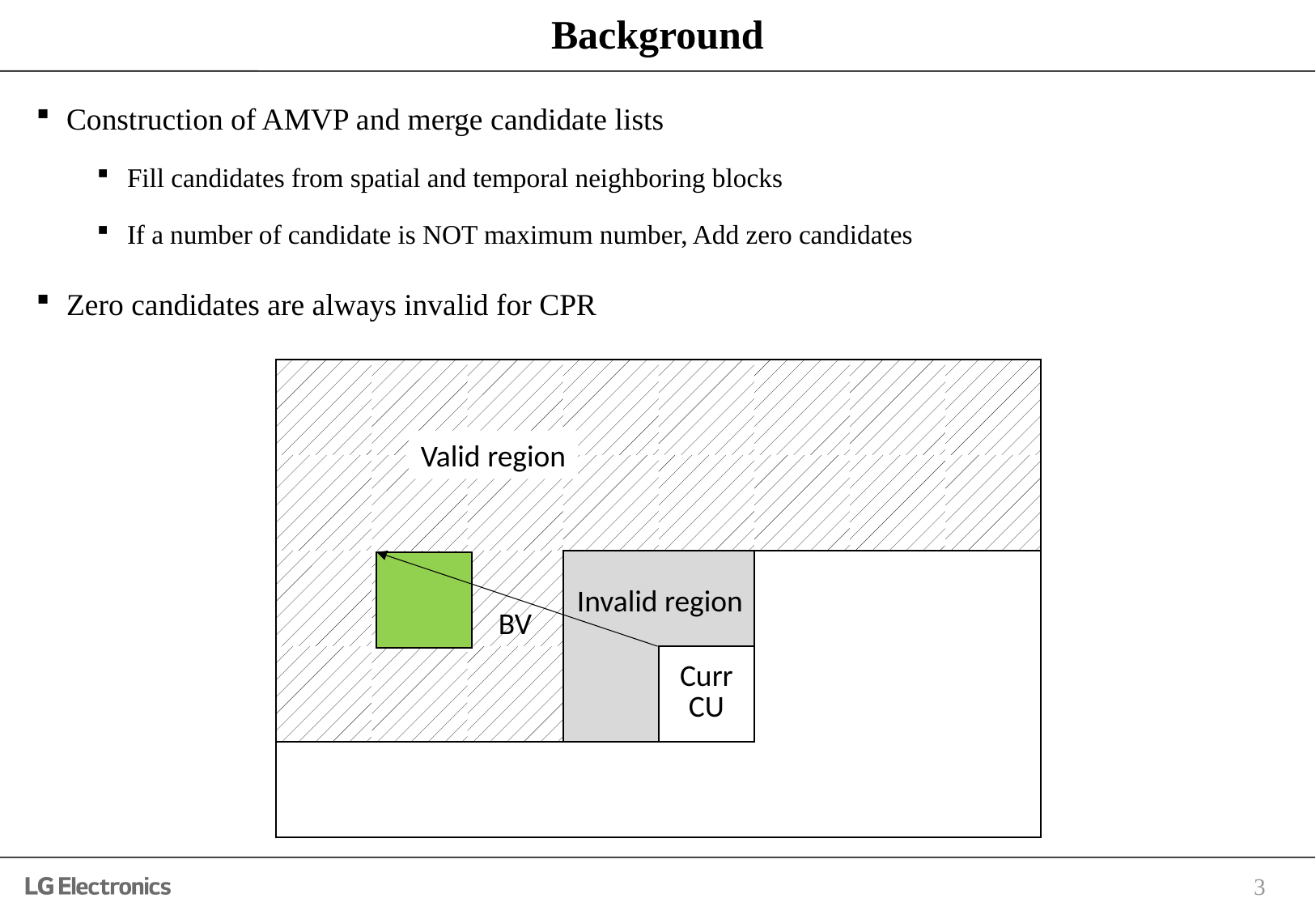

# Background
Construction of AMVP and merge candidate lists
Fill candidates from spatial and temporal neighboring blocks
If a number of candidate is NOT maximum number, Add zero candidates
Zero candidates are always invalid for CPR

|  |  |  |  |  |  |  |  |
| --- | --- | --- | --- | --- | --- | --- | --- |
|  |  |  |  |  |  |  |  |
|  |  |  |  |  |  |  |  |
|  |  |  |  | Curr CU |  |  |  |
|  |  |  |  |  |  |  |  |
Valid region

Invalid region
BV
3